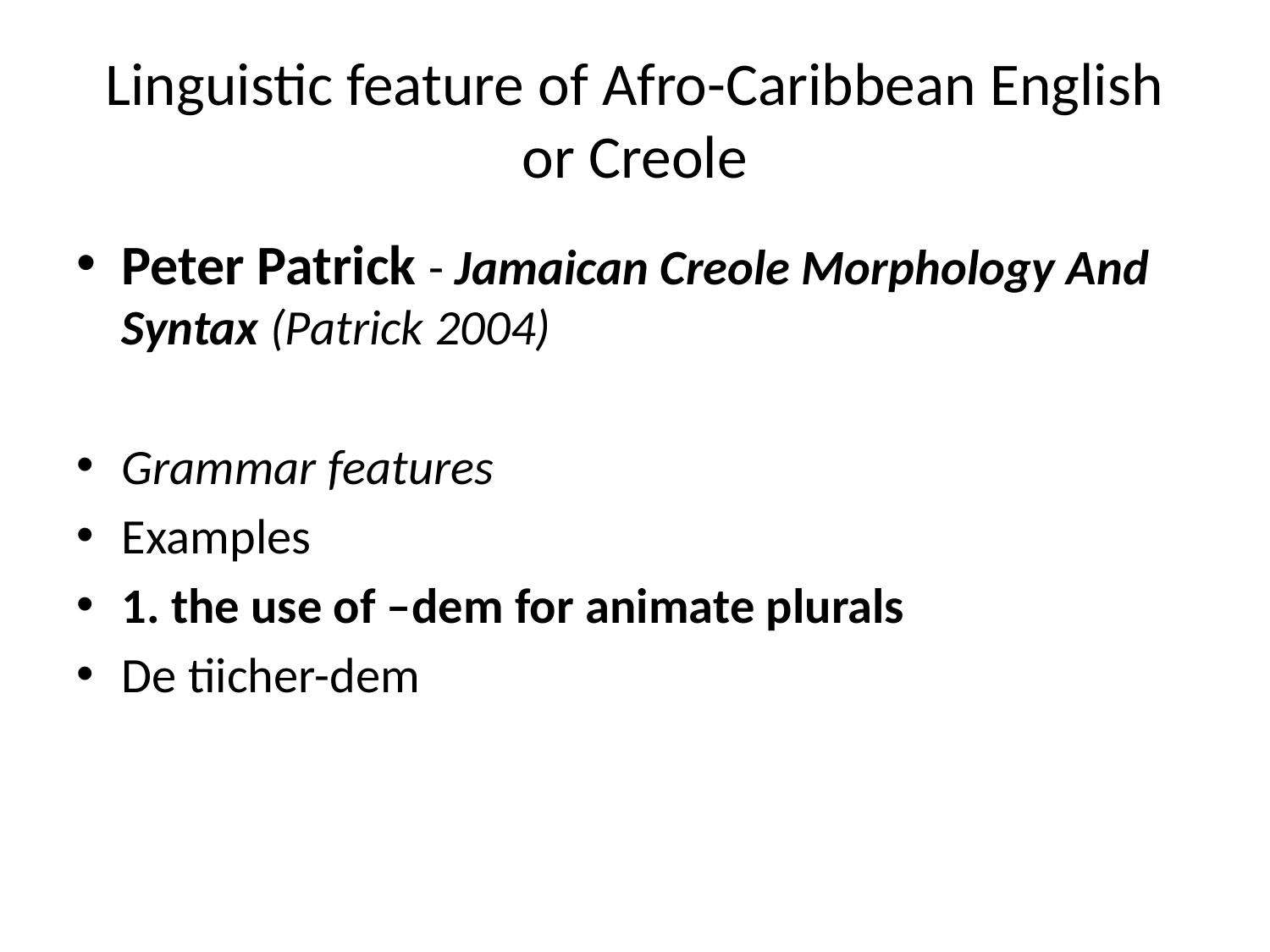

# Linguistic feature of Afro-Caribbean English or Creole
Peter Patrick - Jamaican Creole Morphology And Syntax (Patrick 2004)

Grammar features
Examples
1. the use of –dem for animate plurals
De tiicher-dem